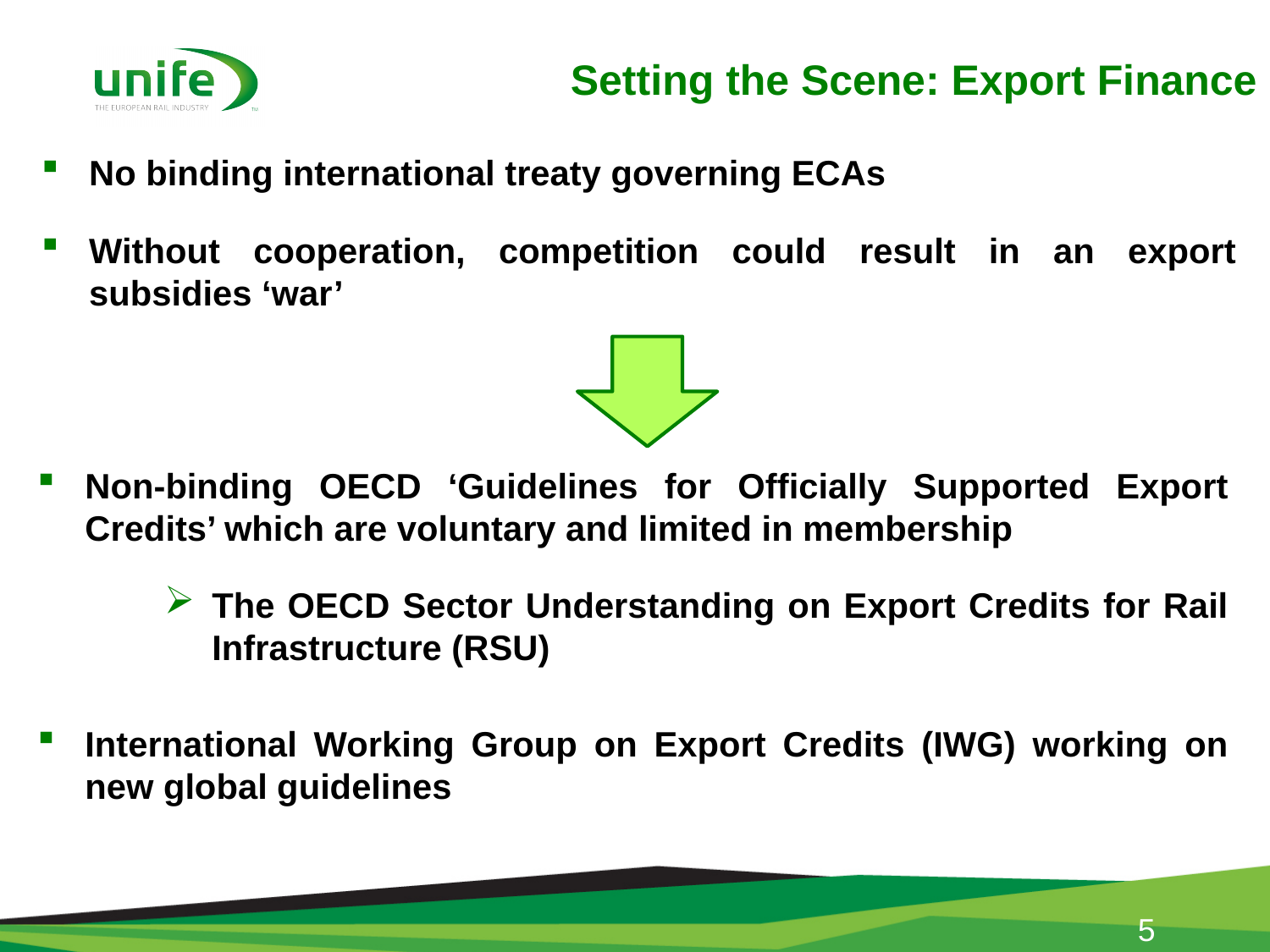

Setting the Scene: Export Finance
No binding international treaty governing ECAs
Without cooperation, competition could result in an export subsidies ‘war’

Non-binding OECD ‘Guidelines for Officially Supported Export Credits’ which are voluntary and limited in membership
The OECD Sector Understanding on Export Credits for Rail Infrastructure (RSU)

International Working Group on Export Credits (IWG) working on new global guidelines
5